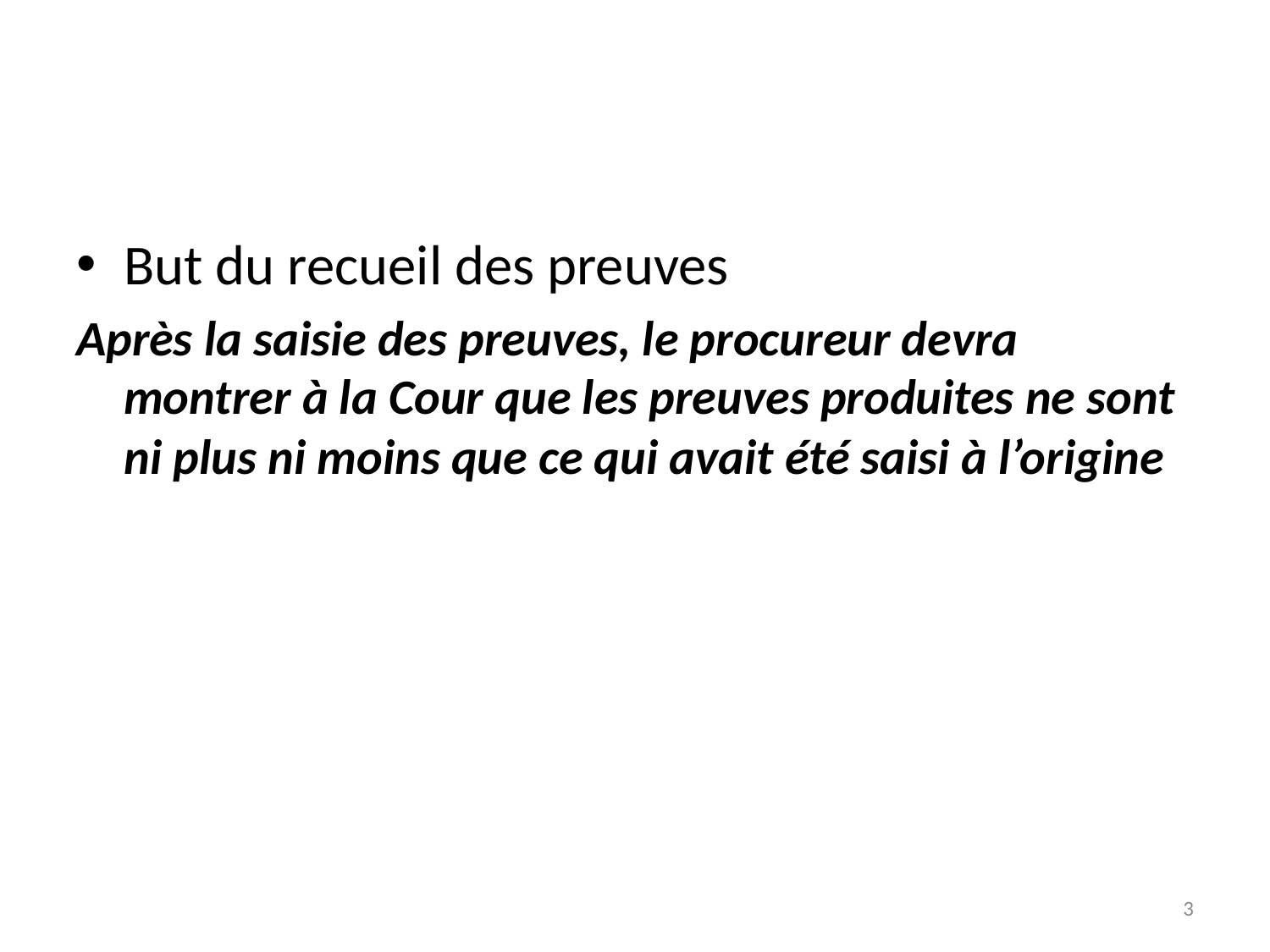

# But du recueil des preuves
Après la saisie des preuves, le procureur devra montrer à la Cour que les preuves produites ne sont ni plus ni moins que ce qui avait été saisi à l’origine
3